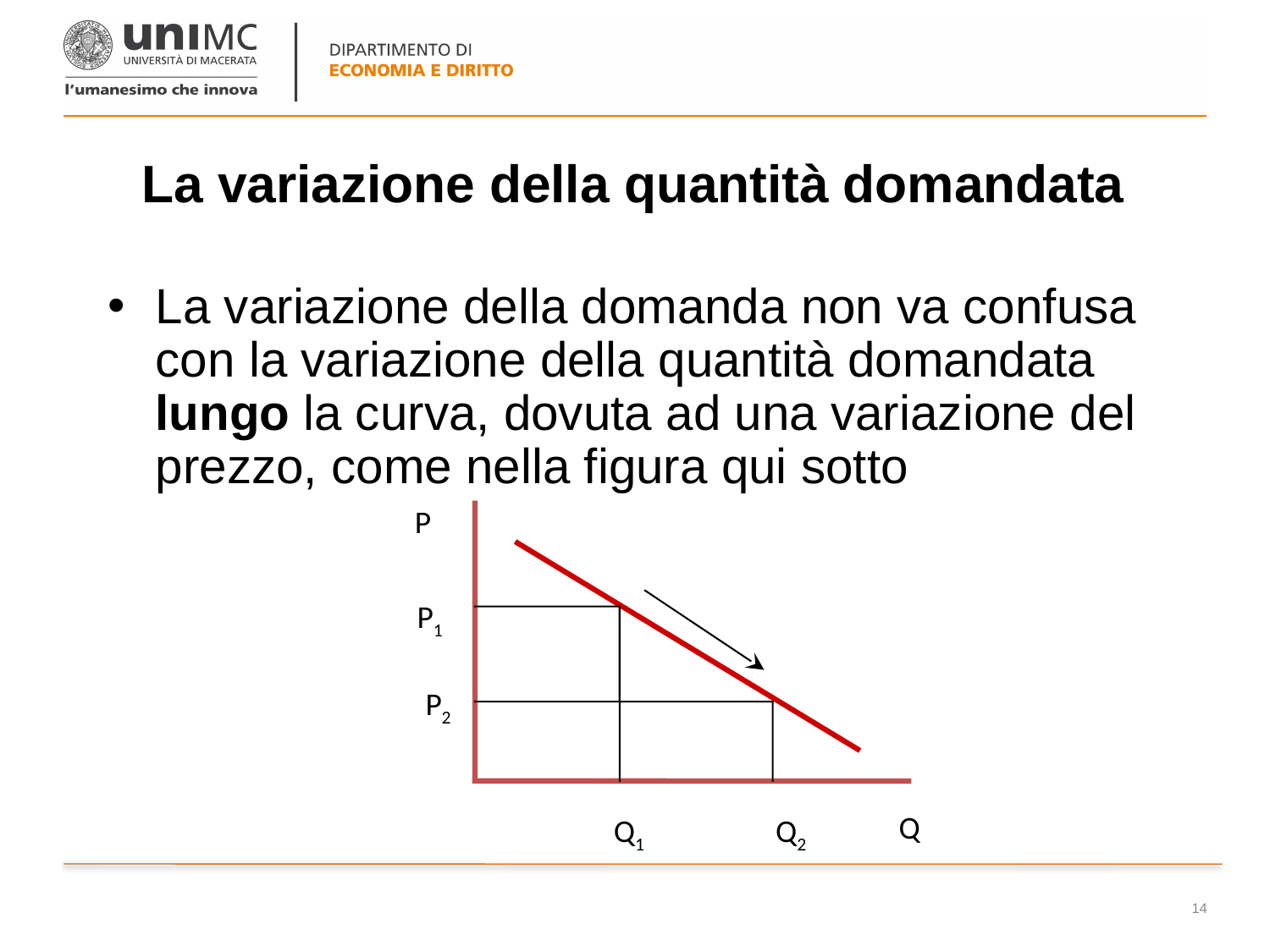

# La variazione della quantità domandata
La variazione della domanda non va confusa con la variazione della quantità domandata lungo la curva, dovuta ad una variazione del prezzo, come nella figura qui sotto
P

P1

P2

Q
Q1
Q2
14